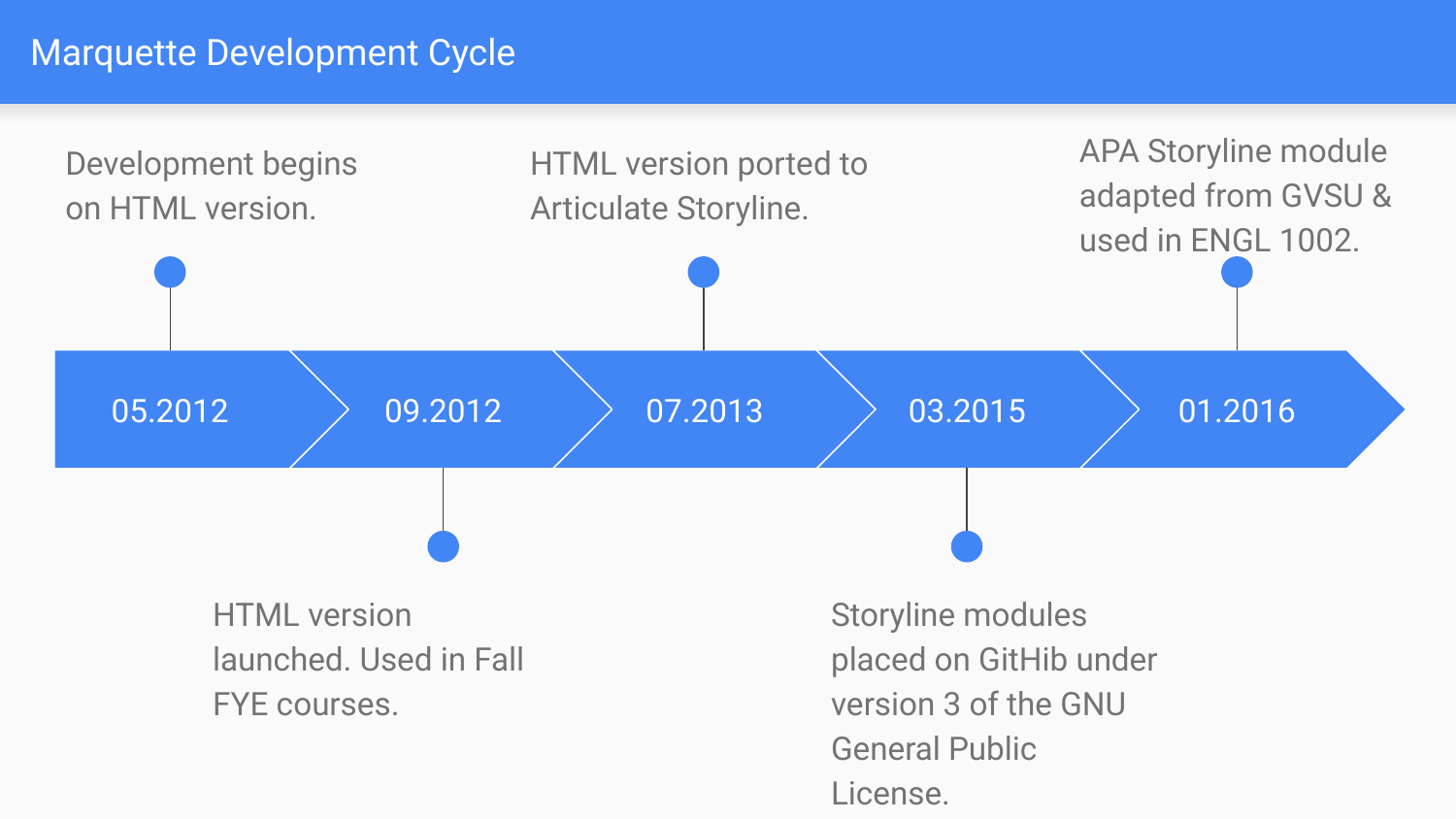

# Marquette Development Cycle
APA Storyline module adapted from GVSU & used in ENGL 1002.
Development begins on HTML version.
HTML version ported to Articulate Storyline.

05.2012
09.2012
07.2013
03.2015
01.2016

HTML version launched. Used in Fall FYE courses.
Storyline modules placed on GitHib under version 3 of the GNU General Public License.